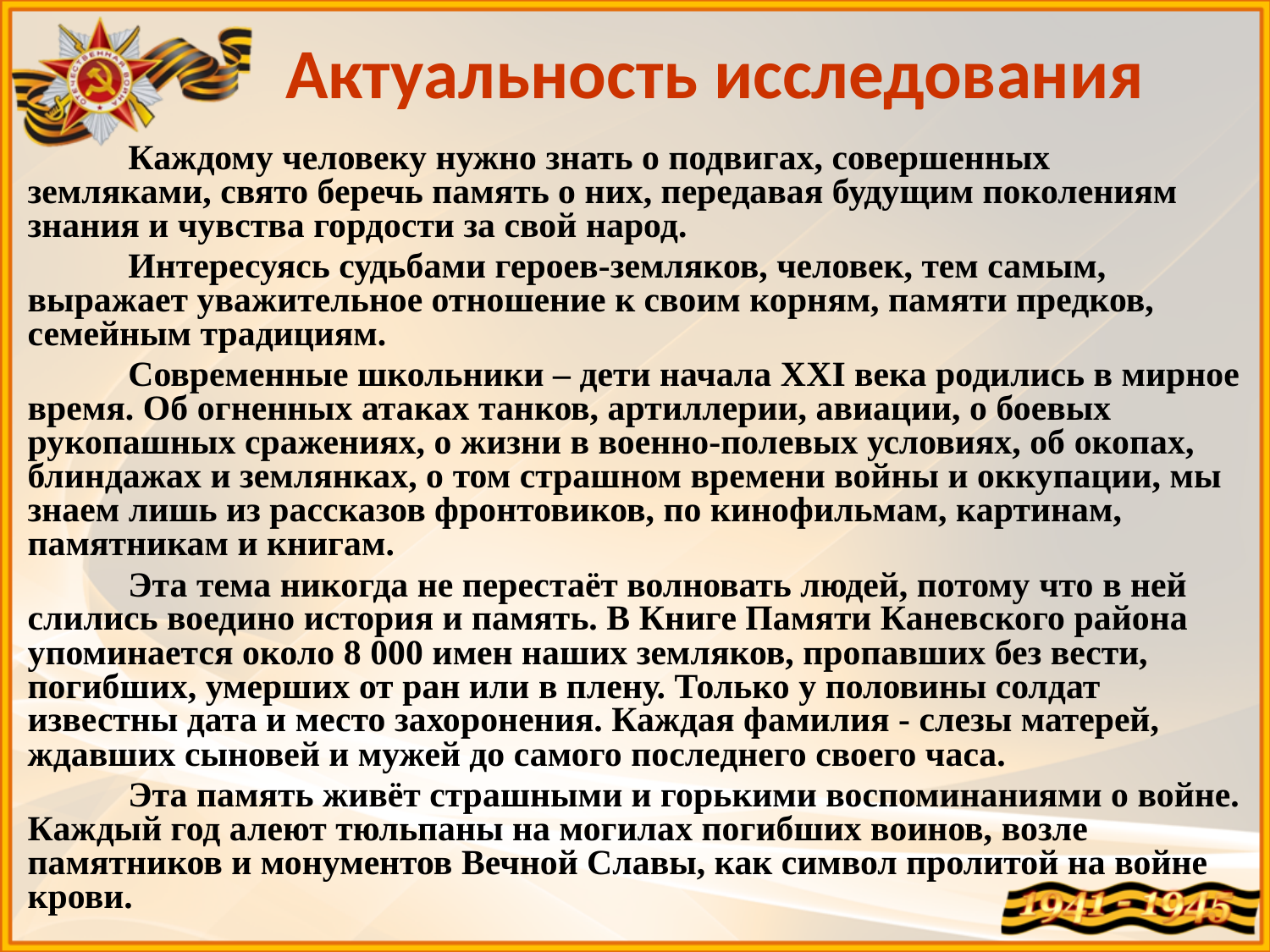

Актуальность исследования
Каждому человеку нужно знать о подвигах, совершенных земляками, свято беречь память о них, передавая будущим поколениям знания и чувства гордости за свой народ.
Интересуясь судьбами героев-земляков, человек, тем самым, выражает уважительное отношение к своим корням, памяти предков, семейным традициям.
Современные школьники – дети начала XXI века родились в мирное время. Об огненных атаках танков, артиллерии, авиации, о боевых рукопашных сражениях, о жизни в военно-полевых условиях, об окопах, блиндажах и землянках, о том страшном времени войны и оккупации, мы знаем лишь из рассказов фронтовиков, по кинофильмам, картинам, памятникам и книгам.
Эта тема никогда не перестаёт волновать людей, потому что в ней слились воедино история и память. В Книге Памяти Каневского района упоминается около 8 000 имен наших земляков, пропавших без вести, погибших, умерших от ран или в плену. Только у половины солдат известны дата и место захоронения. Каждая фамилия - слезы матерей, ждавших сыновей и мужей до самого последнего своего часа.
Эта память живёт страшными и горькими воспоминаниями о войне. Каждый год алеют тюльпаны на могилах погибших воинов, возле памятников и монументов Вечной Славы, как символ пролитой на войне крови.